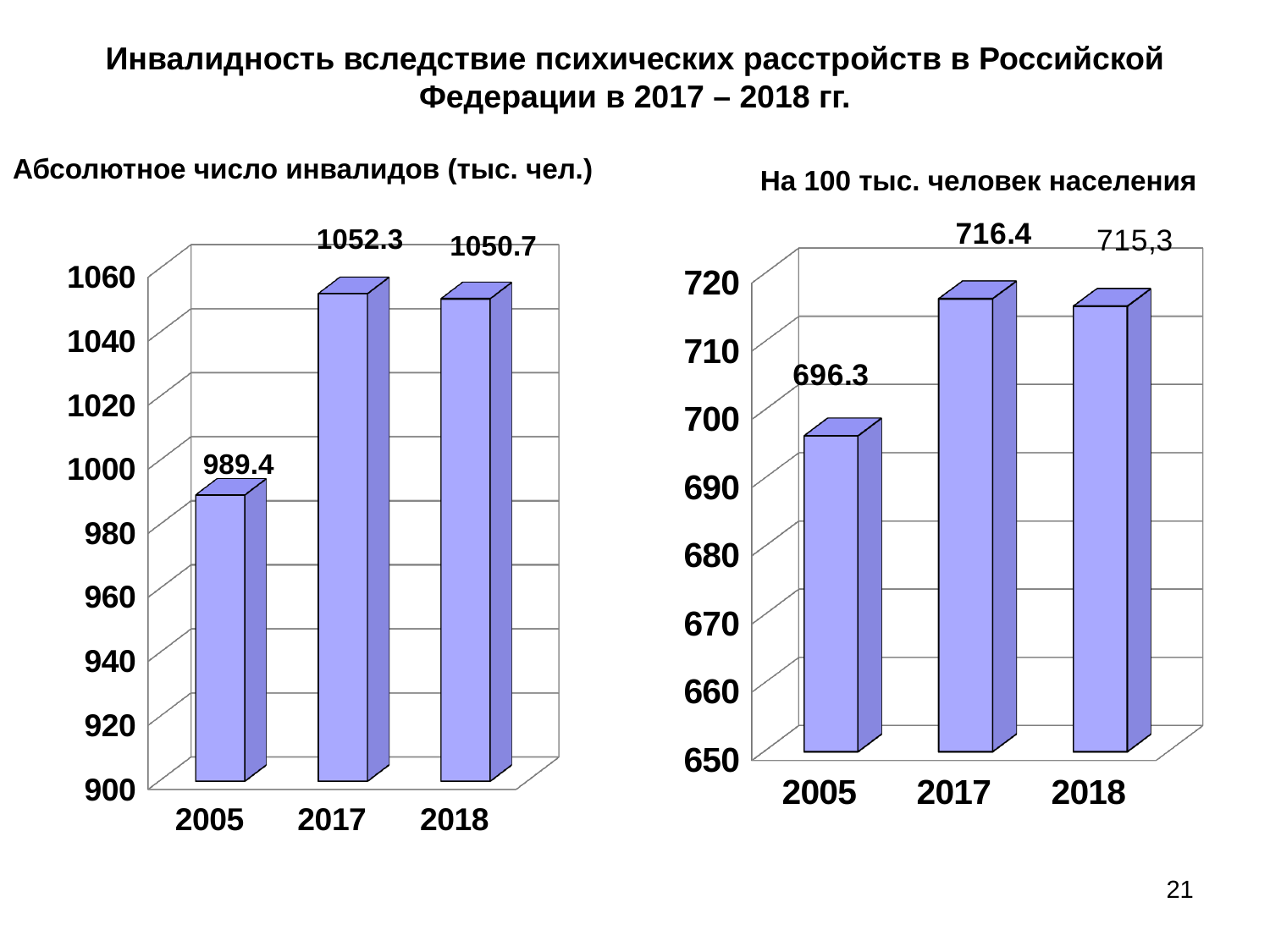

# Инвалидность вследствие психических расстройств в Российской Федерации в 2017 – 2018 гг.
Абсолютное число инвалидов (тыс. чел.)
На 100 тыс. человек населения

[unsupported chart]

[unsupported chart]

21